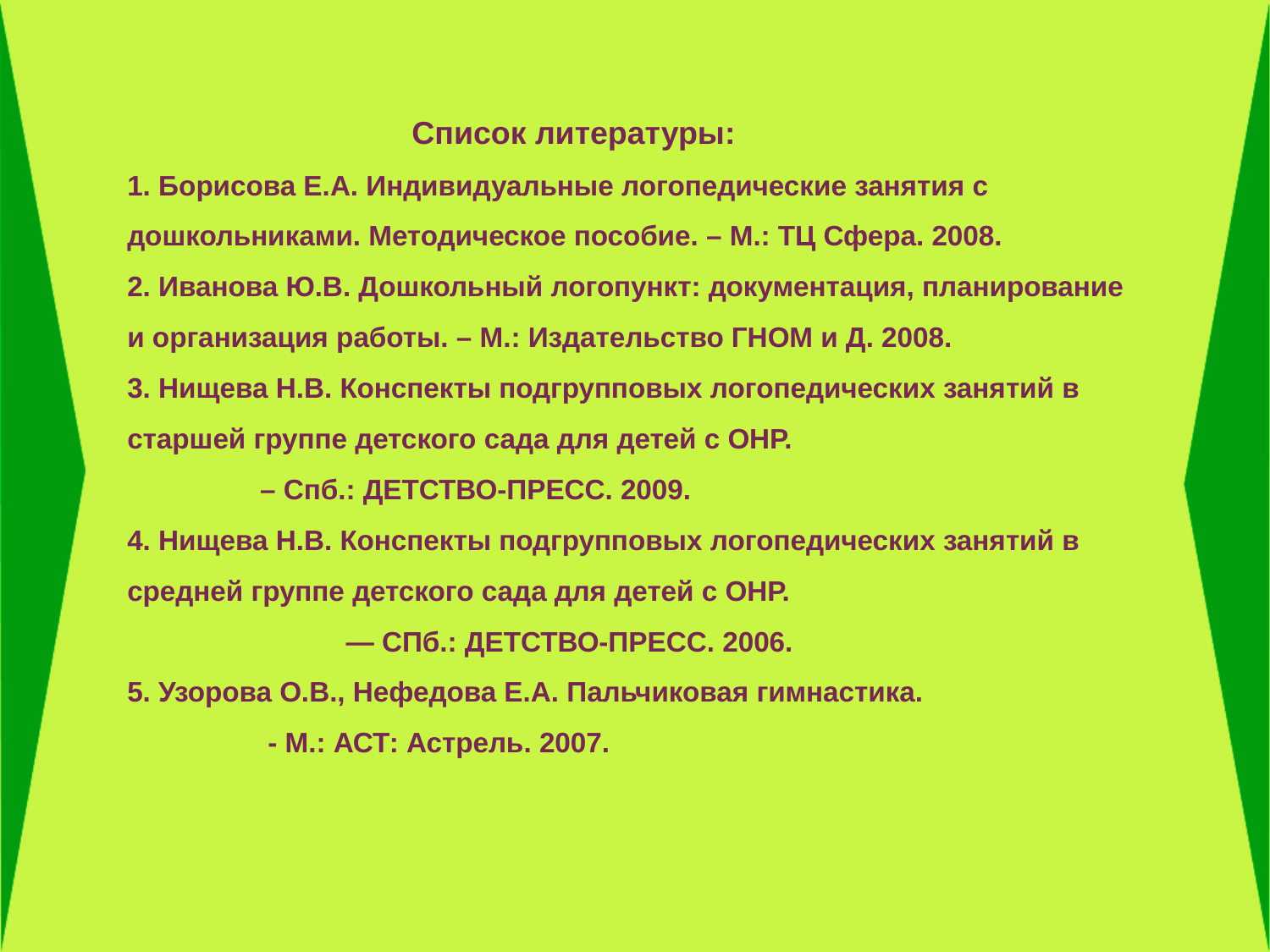

Список литературы:
1. Борисова Е.А. Индивидуальные логопедические занятия с дошкольниками. Методическое пособие. – М.: ТЦ Сфера. 2008.
2. Иванова Ю.В. Дошкольный логопункт: документация, планирование и организация работы. – М.: Издательство ГНОМ и Д. 2008.
3. Нищева Н.В. Конспекты подгрупповых логопедических занятий в старшей группе детского сада для детей с ОНР.                                                             – Спб.: ДЕТСТВО-ПРЕСС. 2009.
4. Нищева Н.В. Конспекты подгрупповых логопедических занятий в средней группе детского сада для детей с ОНР.                                                                        — СПб.: ДЕТСТВО-ПРЕСС. 2006.
5. Узорова О.В., Нефедова Е.А. Пальчиковая гимнастика.                                             - М.: АСТ: Астрель. 2007.